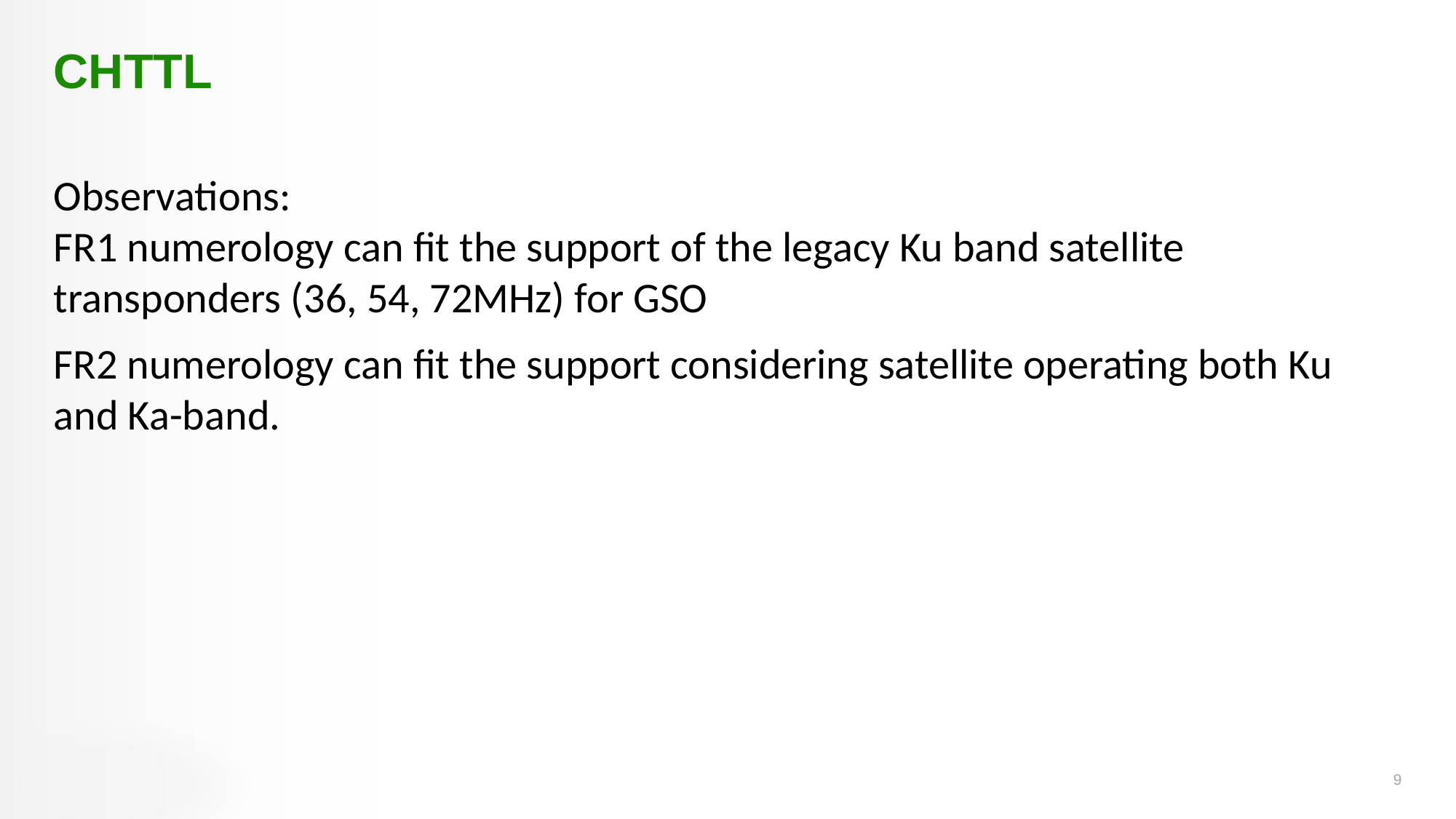

# CHTTL
Observations:
FR1 numerology can fit the support of the legacy Ku band satellite transponders (36, 54, 72MHz) for GSO
FR2 numerology can fit the support considering satellite operating both Ku and Ka-band.